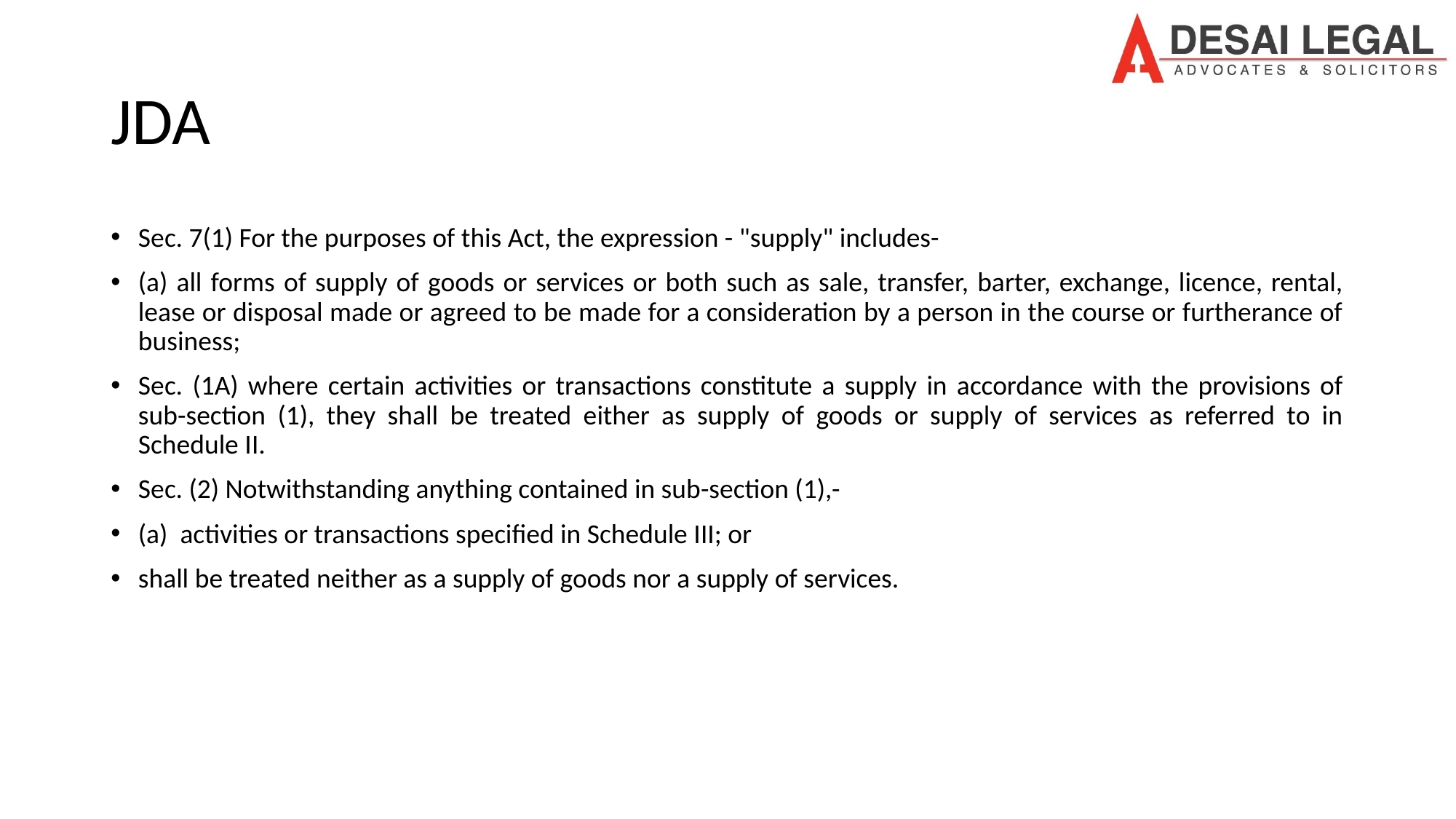

# JDA
Sec. 7(1) For the purposes of this Act, the expression - "supply" includes-
(a) all forms of supply of goods or services or both such as sale, transfer, barter, exchange, licence, rental, lease or disposal made or agreed to be made for a consideration by a person in the course or furtherance of business;
Sec. (1A) where certain activities or transactions constitute a supply in accordance with the provisions of sub-section (1), they shall be treated either as supply of goods or supply of services as referred to in Schedule II.
Sec. (2) Notwithstanding anything contained in sub-section (1),-
(a)  activities or transactions specified in Schedule III; or
shall be treated neither as a supply of goods nor a supply of services.